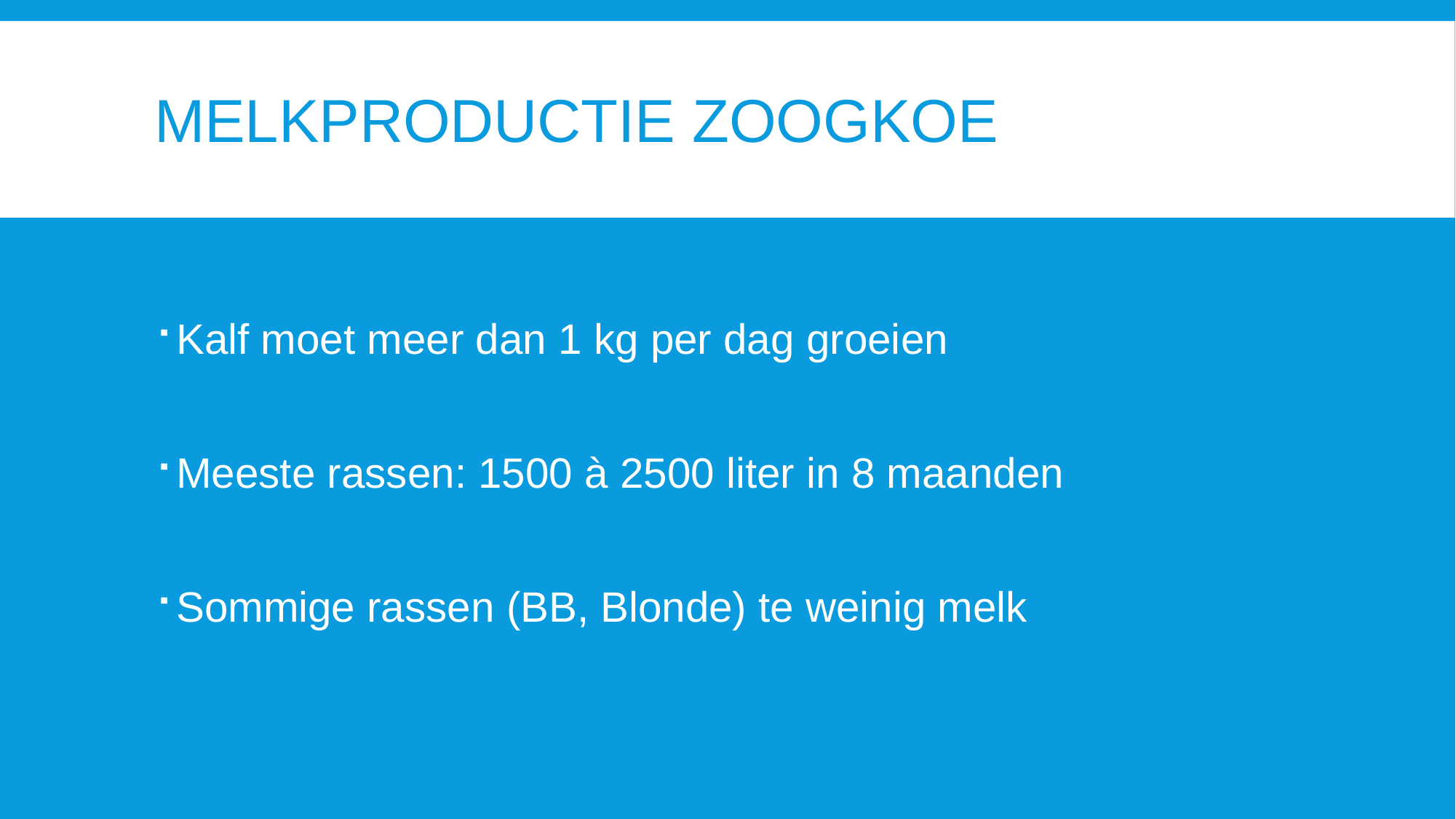

# Melkproductie zoogkoe

Kalf moet meer dan 1 kg per dag groeien

Meeste rassen: 1500 à 2500 liter in 8 maanden

Sommige rassen (BB, Blonde) te weinig melk